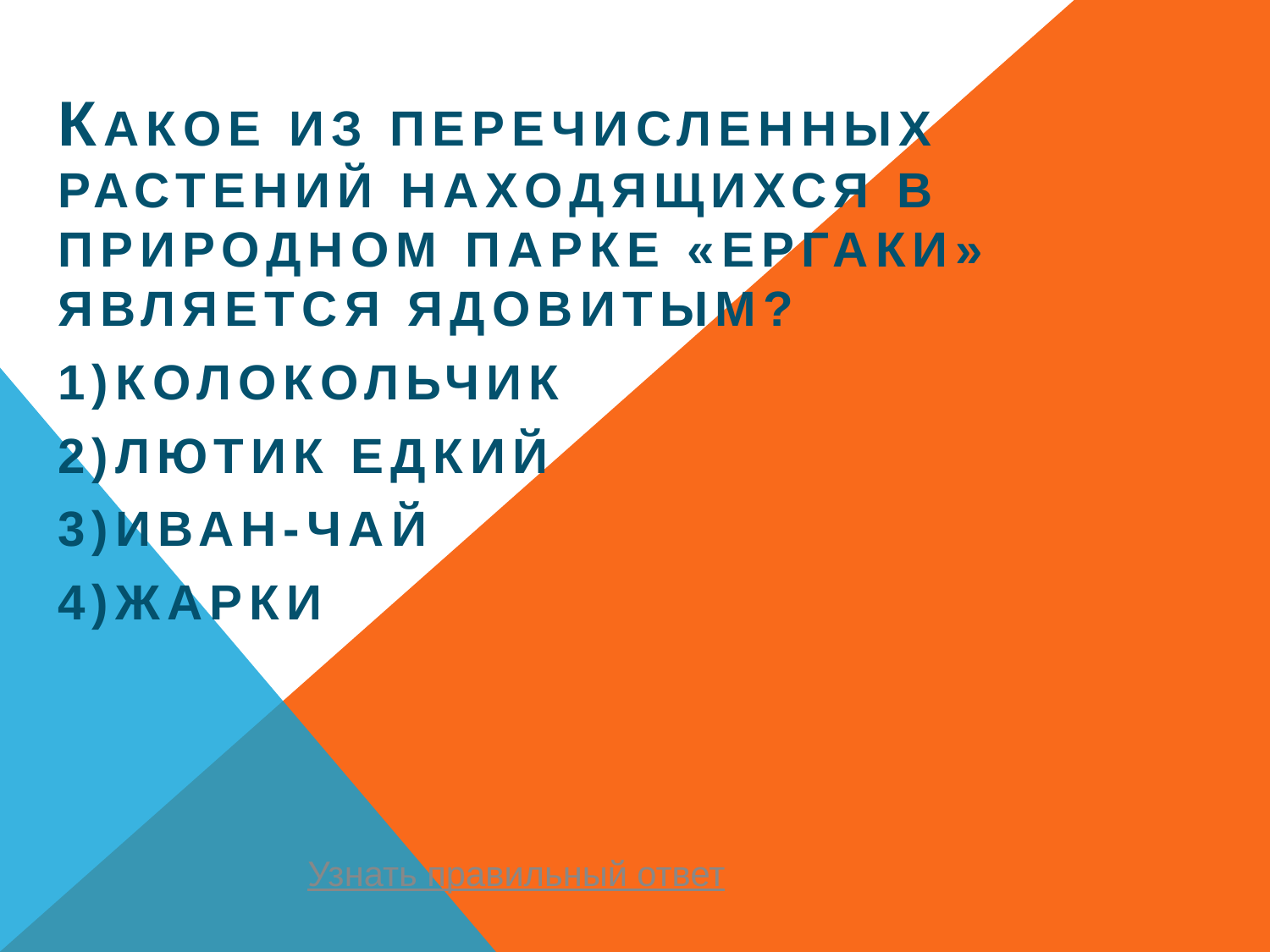

Какое из перечисленных растений находящихся в природном парке «Ергаки» является ядовитым?
1)Колокольчик
2)Лютик едкий
3)Иван-чай
4)Жарки
# Узнать правильный ответ